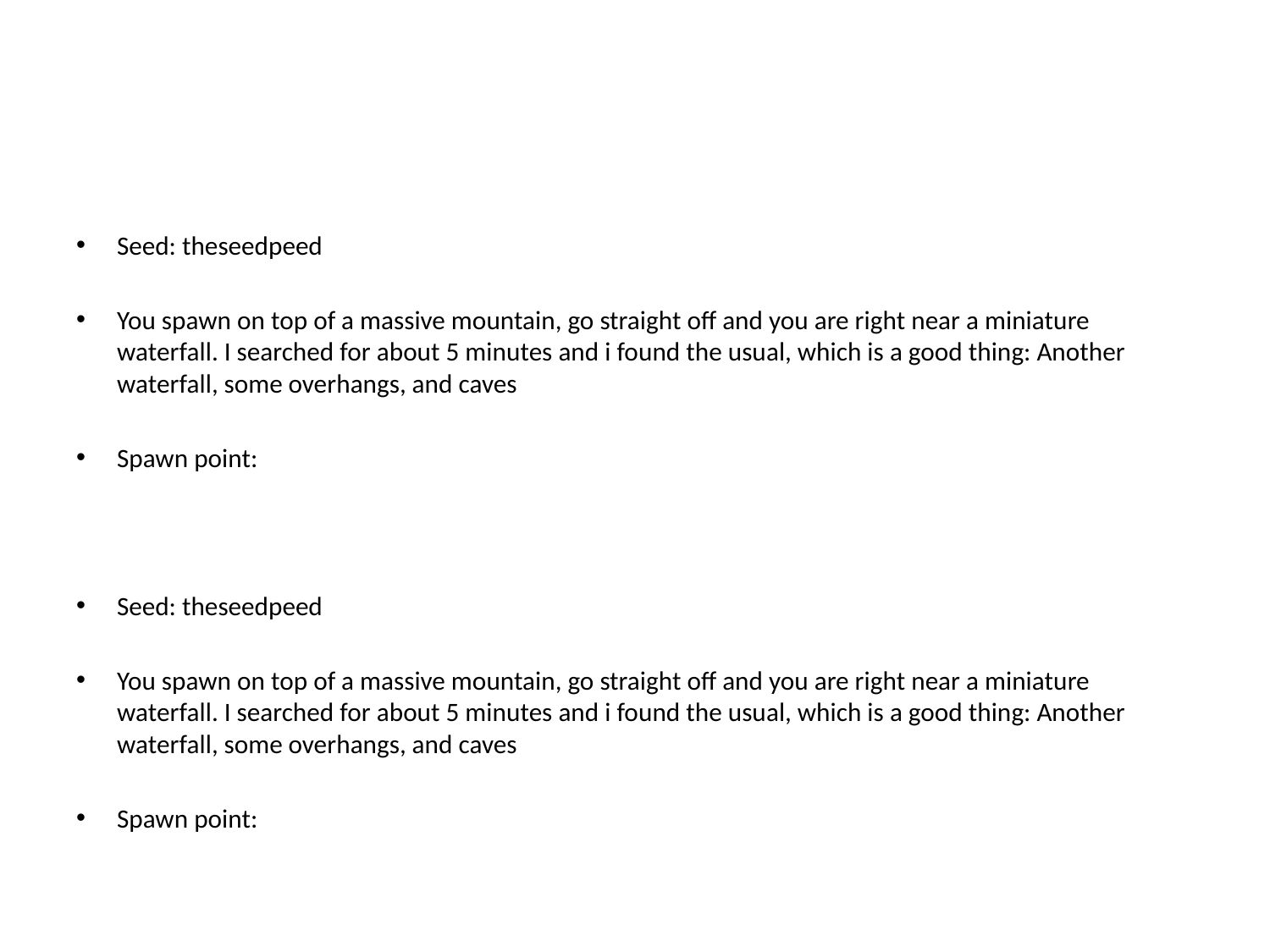

#
Seed: theseedpeed

You spawn on top of a massive mountain, go straight off and you are right near a miniature waterfall. I searched for about 5 minutes and i found the usual, which is a good thing: Another waterfall, some overhangs, and caves

Spawn point:

Seed: theseedpeed

You spawn on top of a massive mountain, go straight off and you are right near a miniature waterfall. I searched for about 5 minutes and i found the usual, which is a good thing: Another waterfall, some overhangs, and caves

Spawn point: